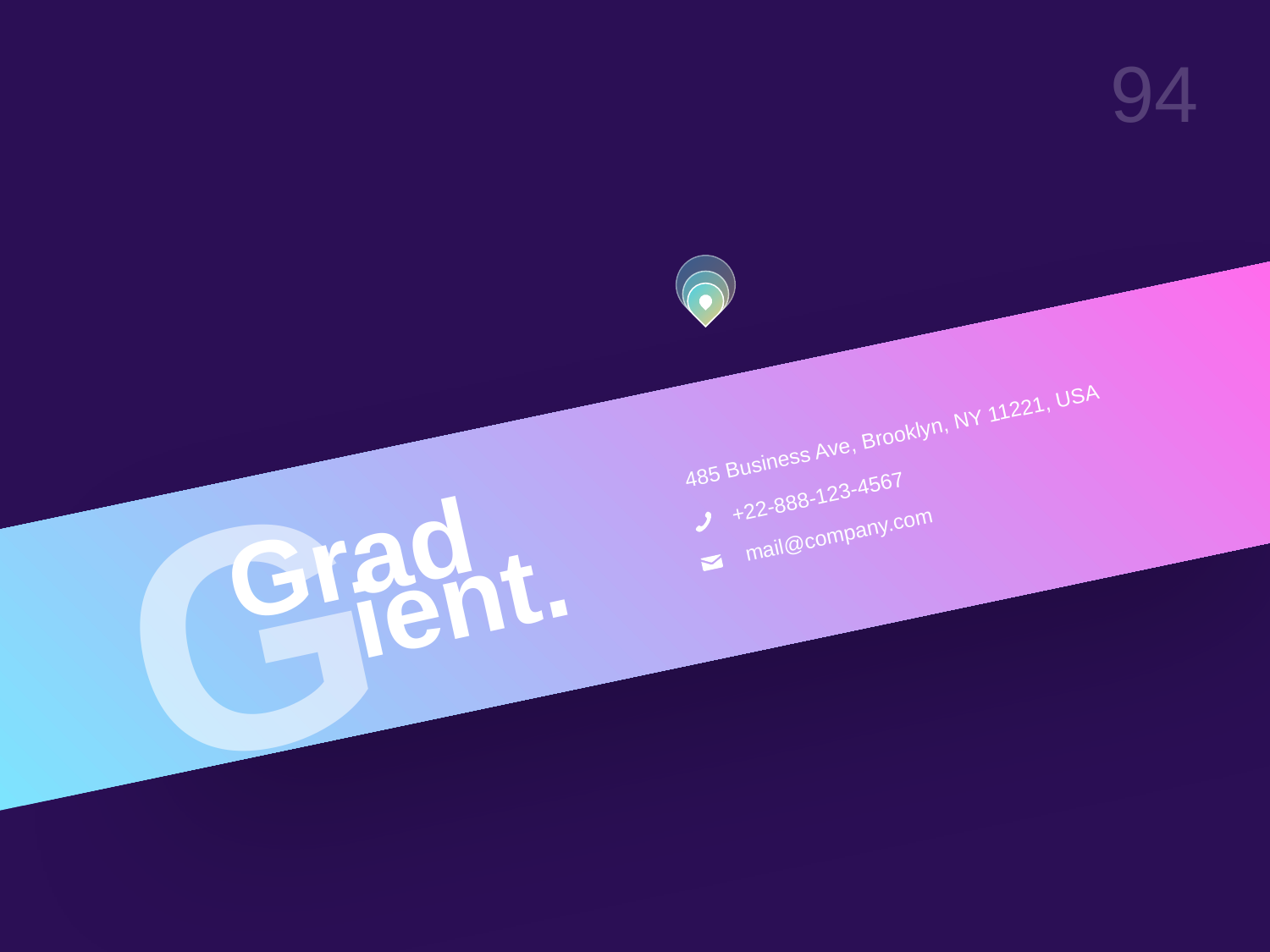

485 Business Ave, Brooklyn, NY 11221, USA
G
+22-888-123-4567

Grad
ient.
mail@company.com